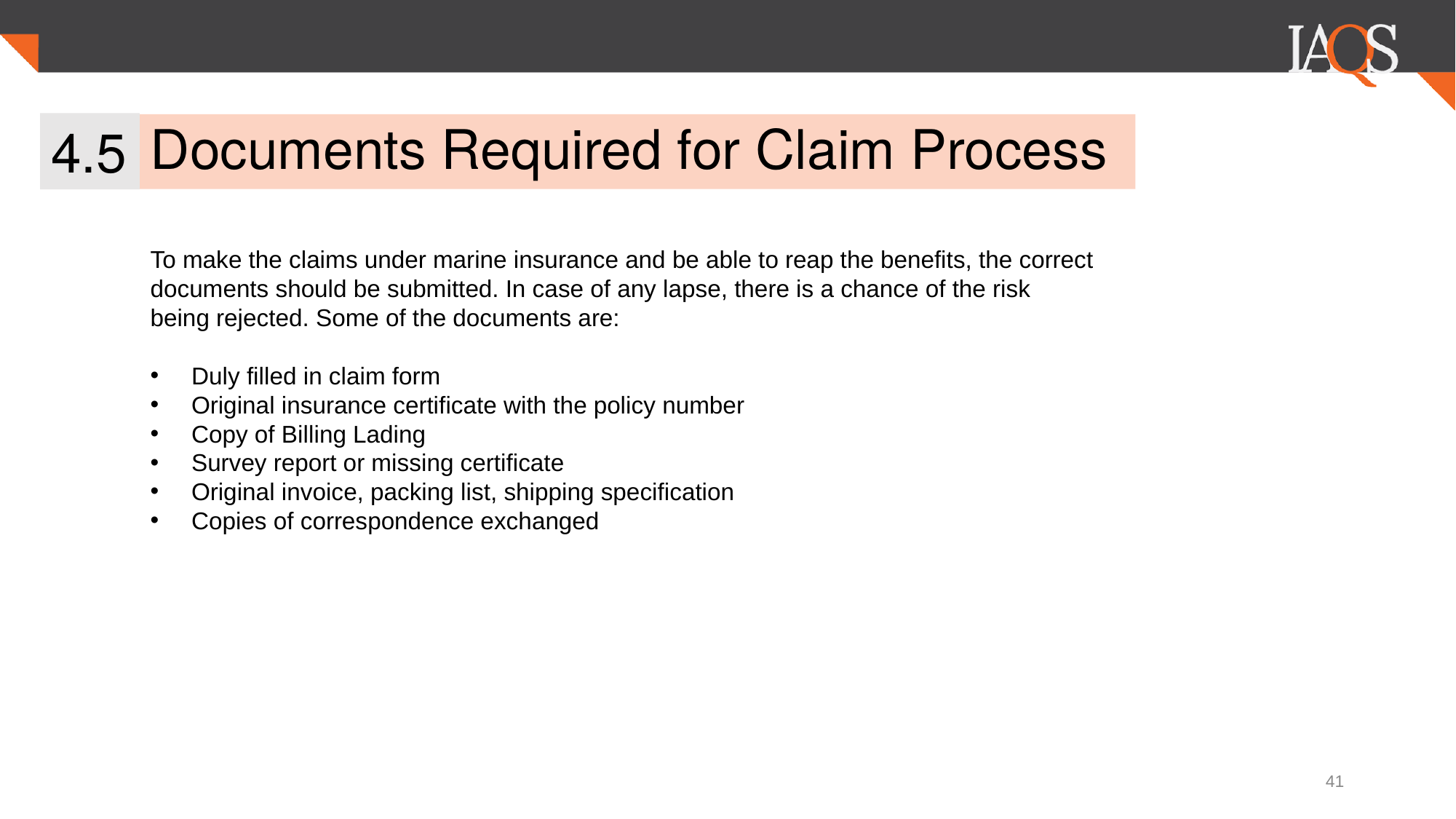

4.5
# Documents Required for Claim Process
To make the claims under marine insurance and be able to reap the benefits, the correct documents should be submitted. In case of any lapse, there is a chance of the risk being rejected. Some of the documents are:

Duly filled in claim form
Original insurance certificate with the policy number
Copy of Billing Lading
Survey report or missing certificate
Original invoice, packing list, shipping specification
Copies of correspondence exchanged
41